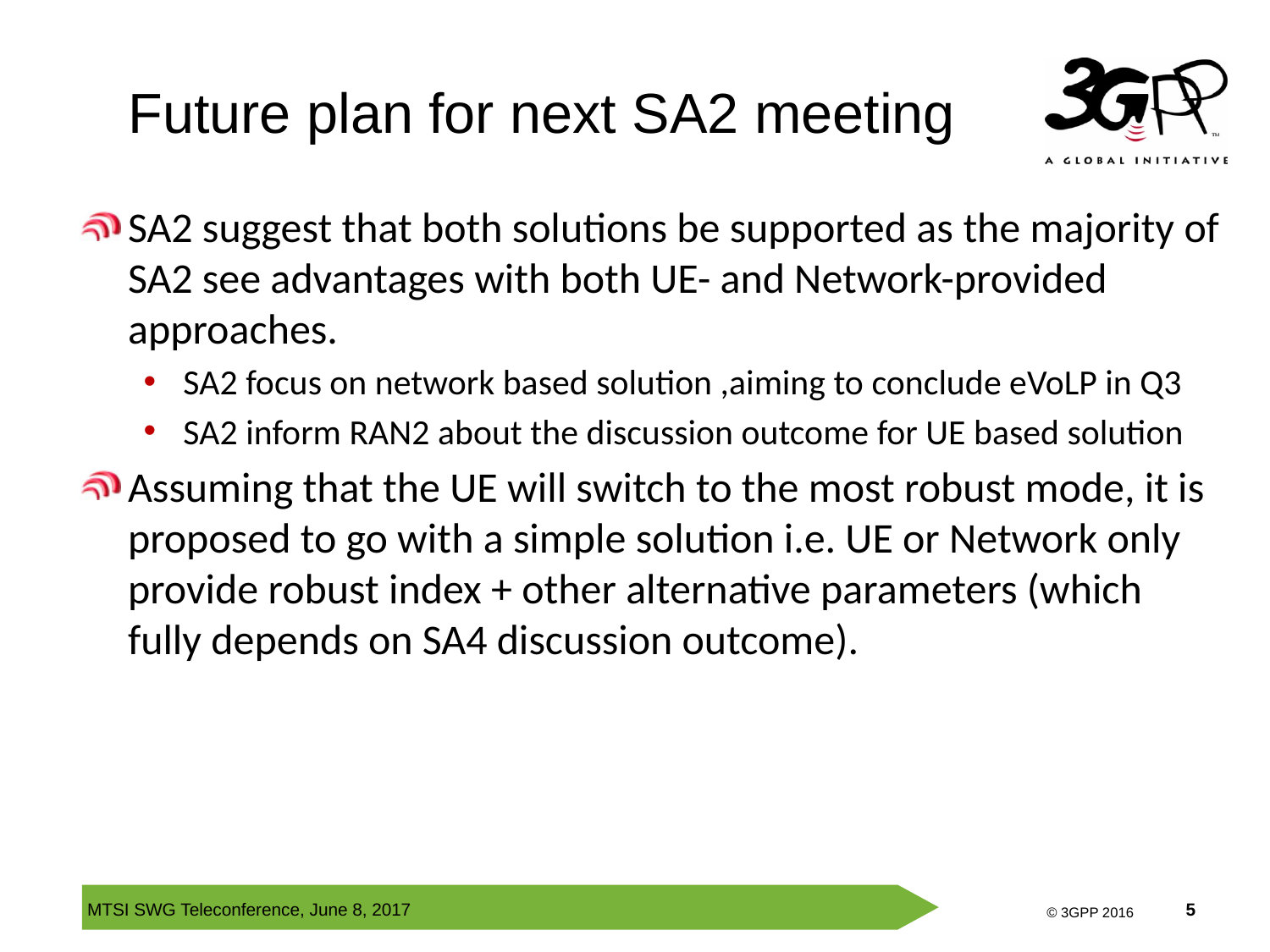

# Future plan for next SA2 meeting
SA2 suggest that both solutions be supported as the majority of SA2 see advantages with both UE- and Network-provided approaches.
SA2 focus on network based solution ,aiming to conclude eVoLP in Q3
SA2 inform RAN2 about the discussion outcome for UE based solution
Assuming that the UE will switch to the most robust mode, it is proposed to go with a simple solution i.e. UE or Network only provide robust index + other alternative parameters (which fully depends on SA4 discussion outcome).